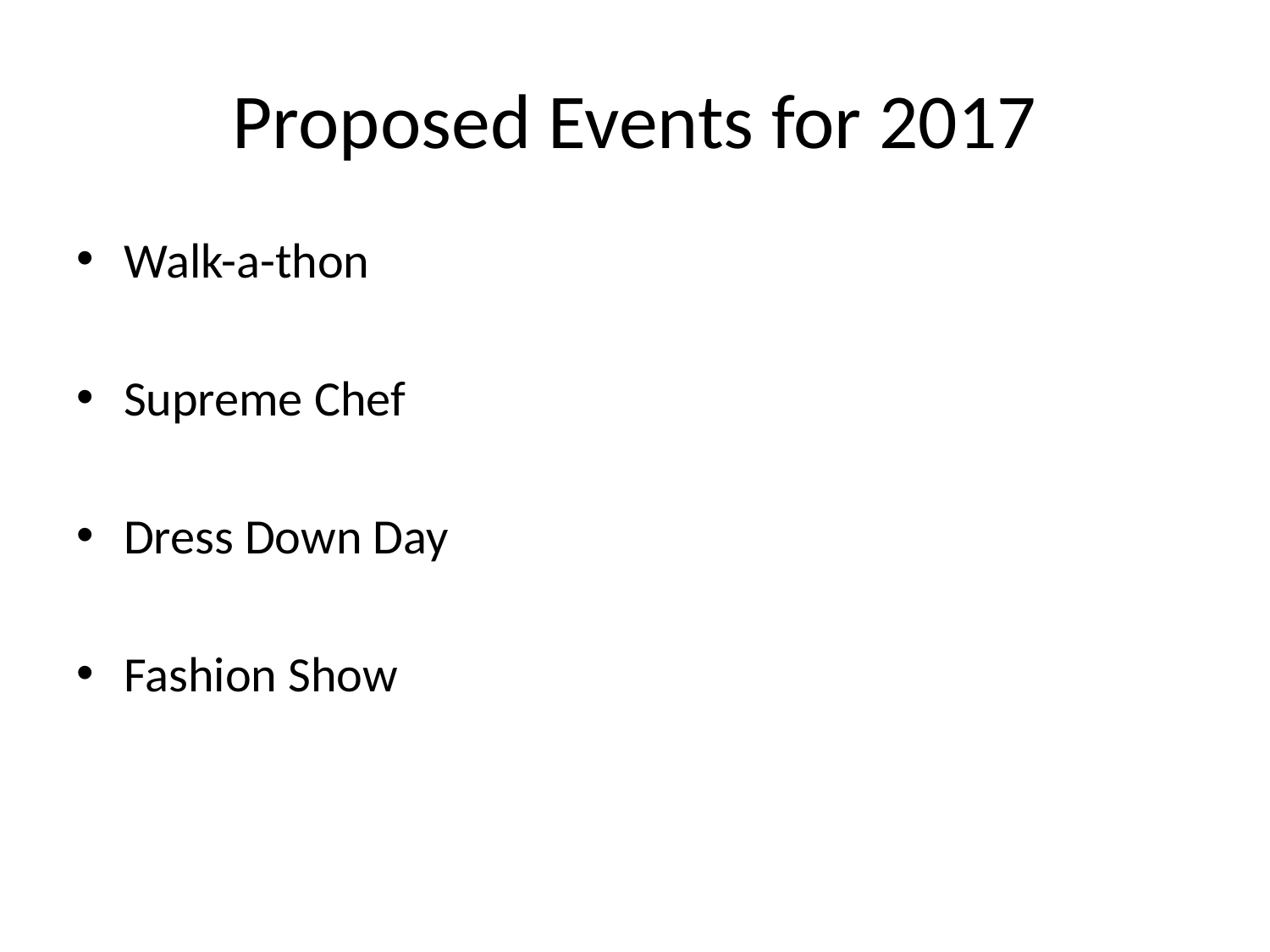

# Proposed Events for 2017
Walk-a-thon

Supreme Chef

Dress Down Day

Fashion Show